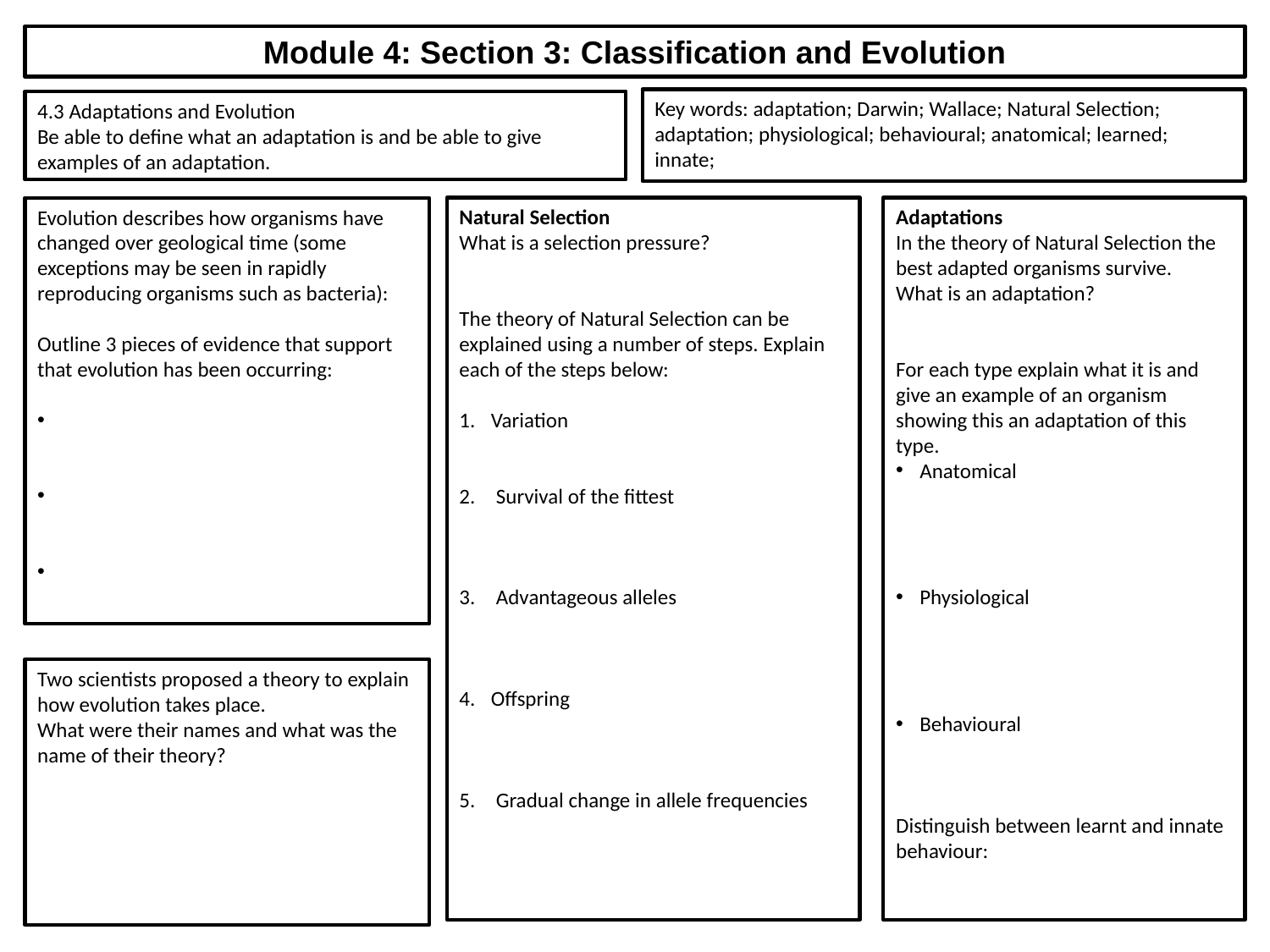

Module 4: Section 3: Classification and Evolution
Key words: adaptation; Darwin; Wallace; Natural Selection; adaptation; physiological; behavioural; anatomical; learned; innate;
4.3 Adaptations and Evolution
Be able to define what an adaptation is and be able to give examples of an adaptation.
Evolution describes how organisms have changed over geological time (some exceptions may be seen in rapidly reproducing organisms such as bacteria):

Outline 3 pieces of evidence that support that evolution has been occurring:

Natural Selection
What is a selection pressure?

The theory of Natural Selection can be explained using a number of steps. Explain each of the steps below:

Variation

 Survival of the fittest

 Advantageous alleles

Offspring

 Gradual change in allele frequencies

Adaptations
In the theory of Natural Selection the best adapted organisms survive.
What is an adaptation?

For each type explain what it is and give an example of an organism showing this an adaptation of this type.
Anatomical

Physiological

Behavioural

Distinguish between learnt and innate behaviour:

Two scientists proposed a theory to explain how evolution takes place.
What were their names and what was the name of their theory?